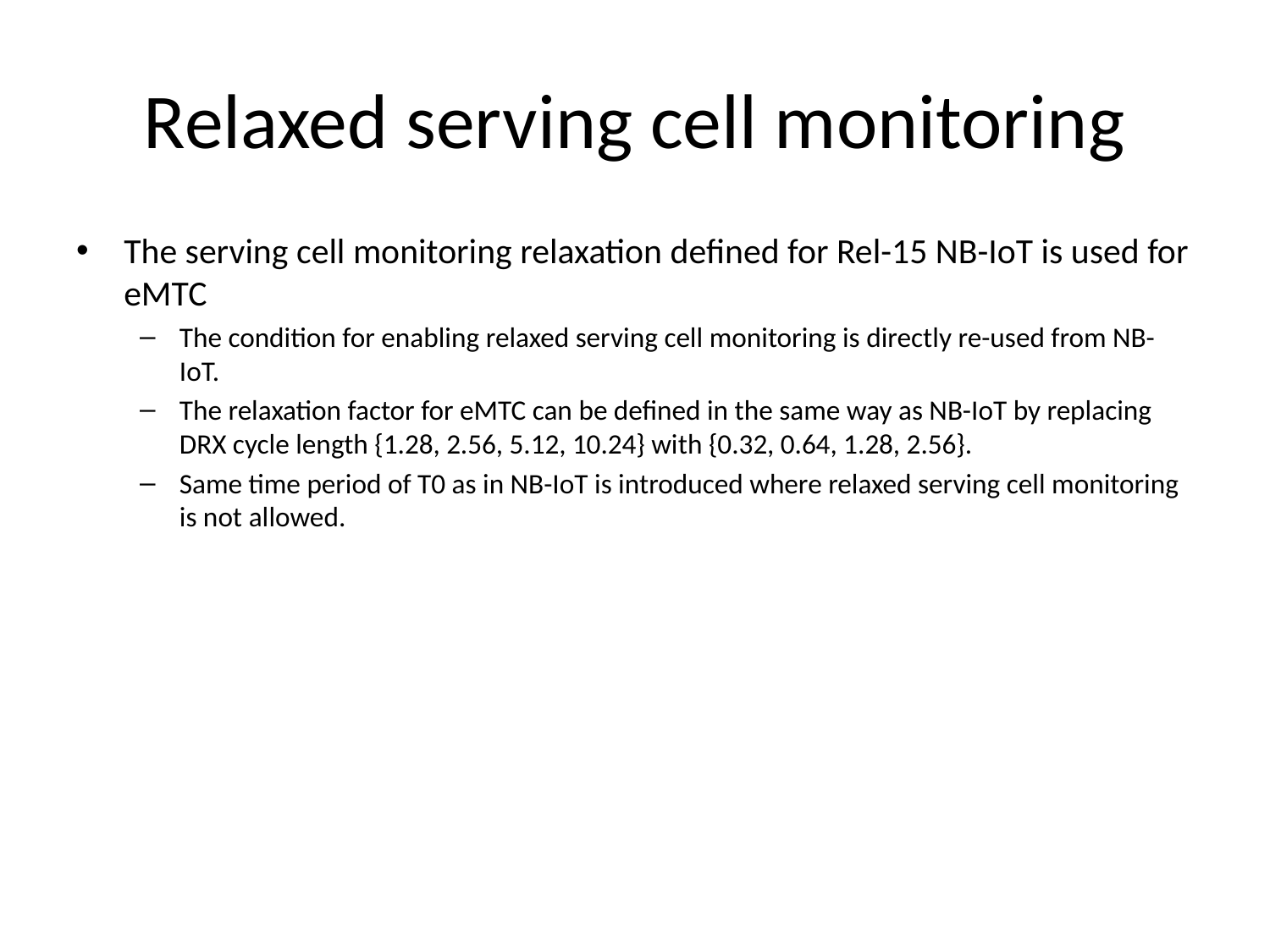

# Relaxed serving cell monitoring
The serving cell monitoring relaxation defined for Rel-15 NB-IoT is used for eMTC
The condition for enabling relaxed serving cell monitoring is directly re-used from NB-IoT.
The relaxation factor for eMTC can be defined in the same way as NB-IoT by replacing DRX cycle length {1.28, 2.56, 5.12, 10.24} with {0.32, 0.64, 1.28, 2.56}.
Same time period of T0 as in NB-IoT is introduced where relaxed serving cell monitoring is not allowed.